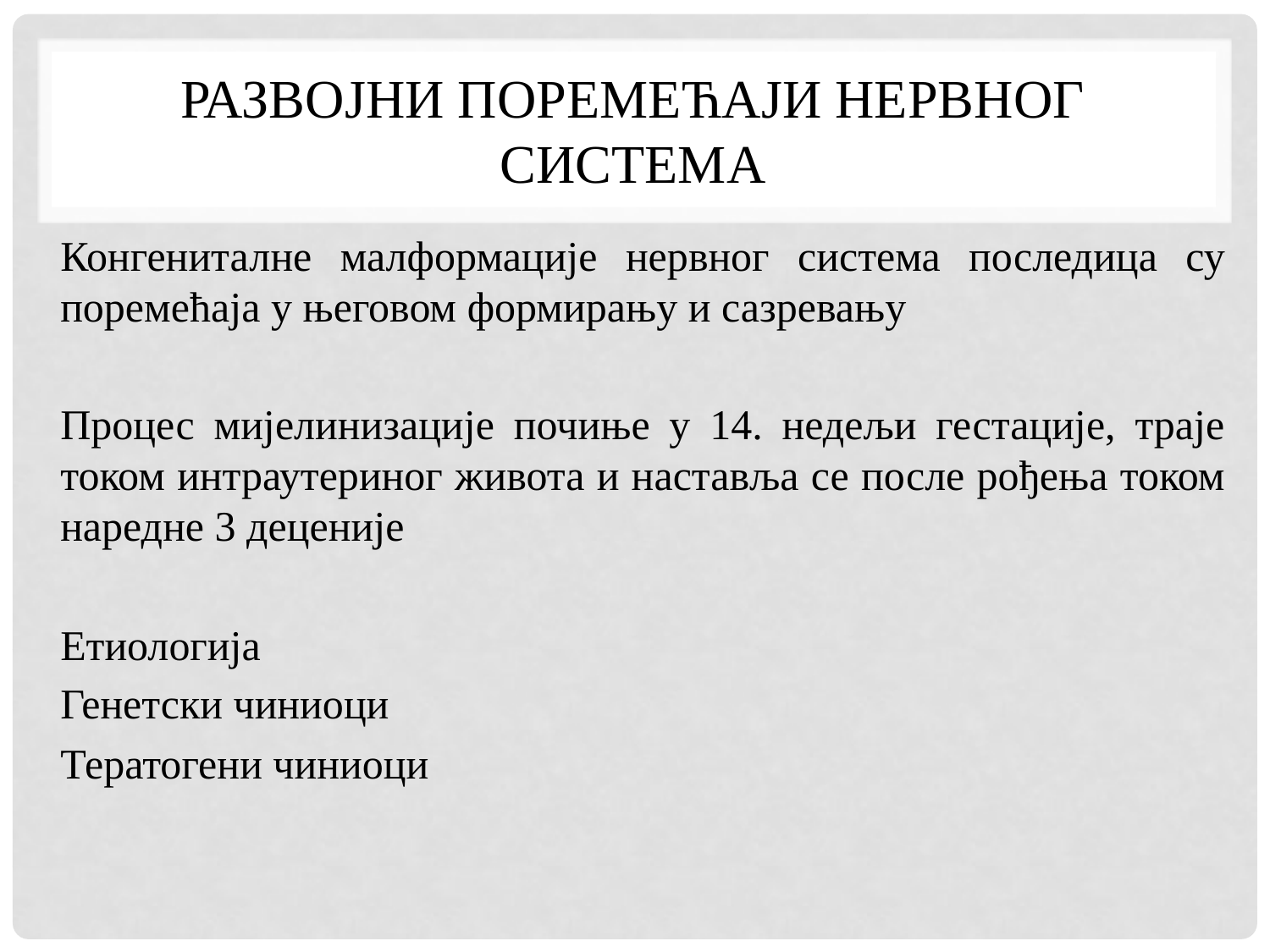

# Развојни поремећаји нервног система
Конгениталне малформације нервног система последица су поремећаја у његовом формирању и сазревању

Процес мијелинизације почиње у 14. недељи гестације, траје током интраутериног живота и наставља се после рођења током наредне 3 деценије

Етиологија
Генетски чиниоци
Тератогени чиниоци